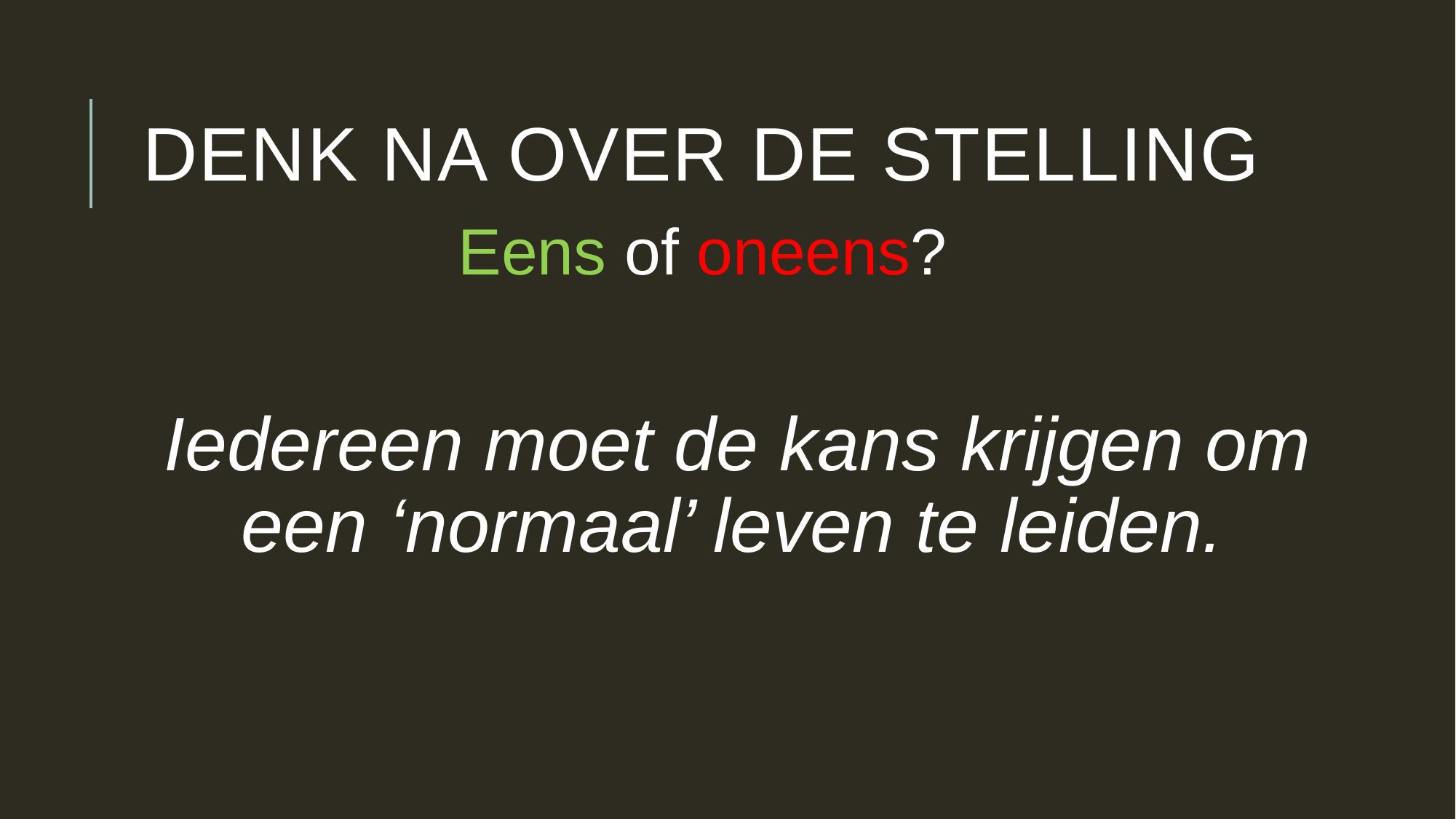

# Denk na over de stelling
Eens of oneens?
Iedereen moet de kans krijgen om een ‘normaal’ leven te leiden.